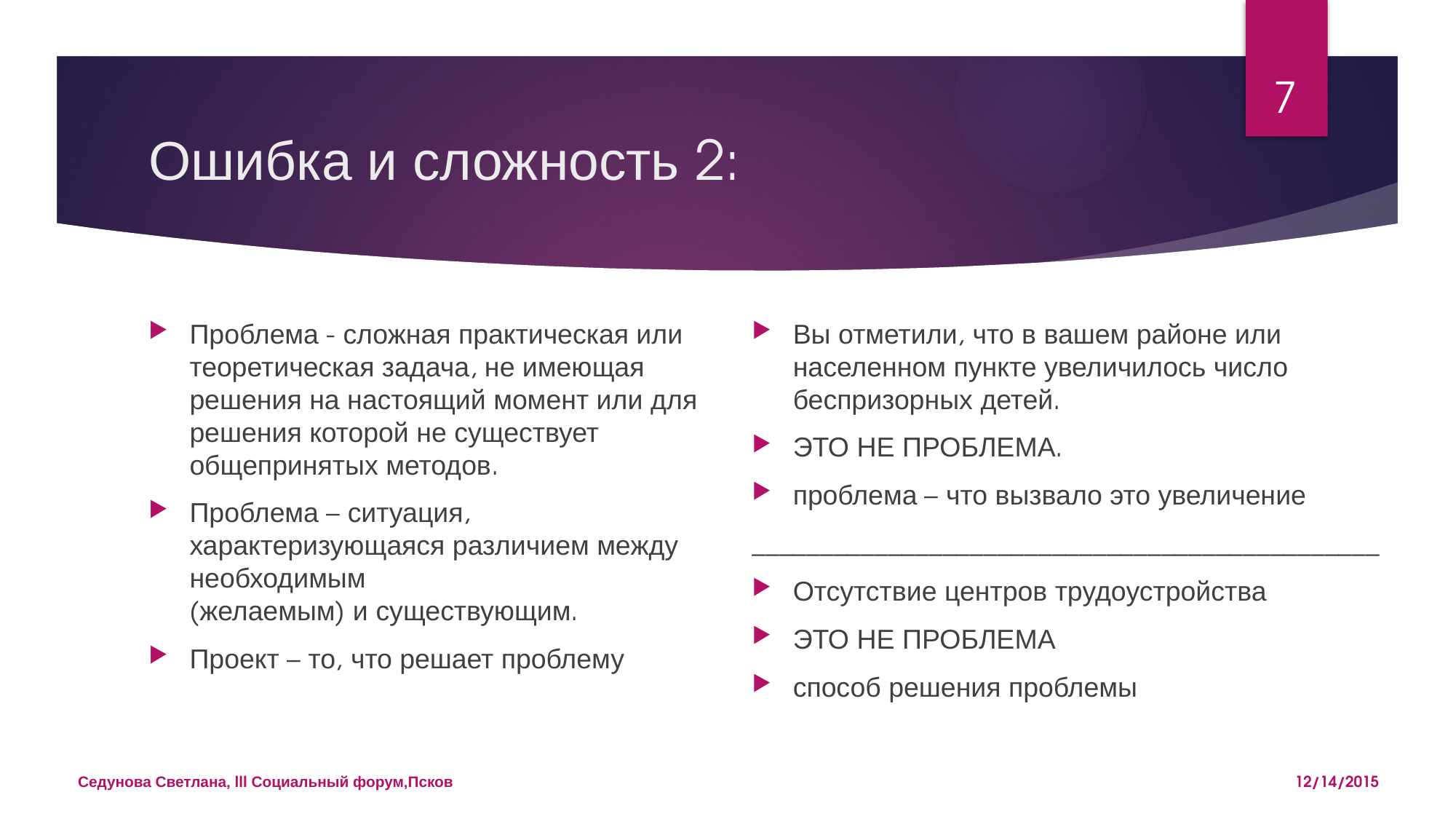

7
# Ошибка и сложность 2:
Проблема - сложная практическая или теоретическая задача, не имеющая решения на настоящий момент или для решения которой не существует общепринятых методов.
Проблема – ситуация, характеризующаяся различием между необходимым (желаемым) и существующим.
Проект – то, что решает проблему
Вы отметили, что в вашем районе или населенном пункте увеличилось число беспризорных детей.
ЭТО НЕ ПРОБЛЕМА.
проблема – что вызвало это увеличение
______________________________________________
Отсутствие центров трудоустройства
ЭТО НЕ ПРОБЛЕМА
способ решения проблемы
Седунова Светлана, III Социальный форум,Псков
12/14/2015